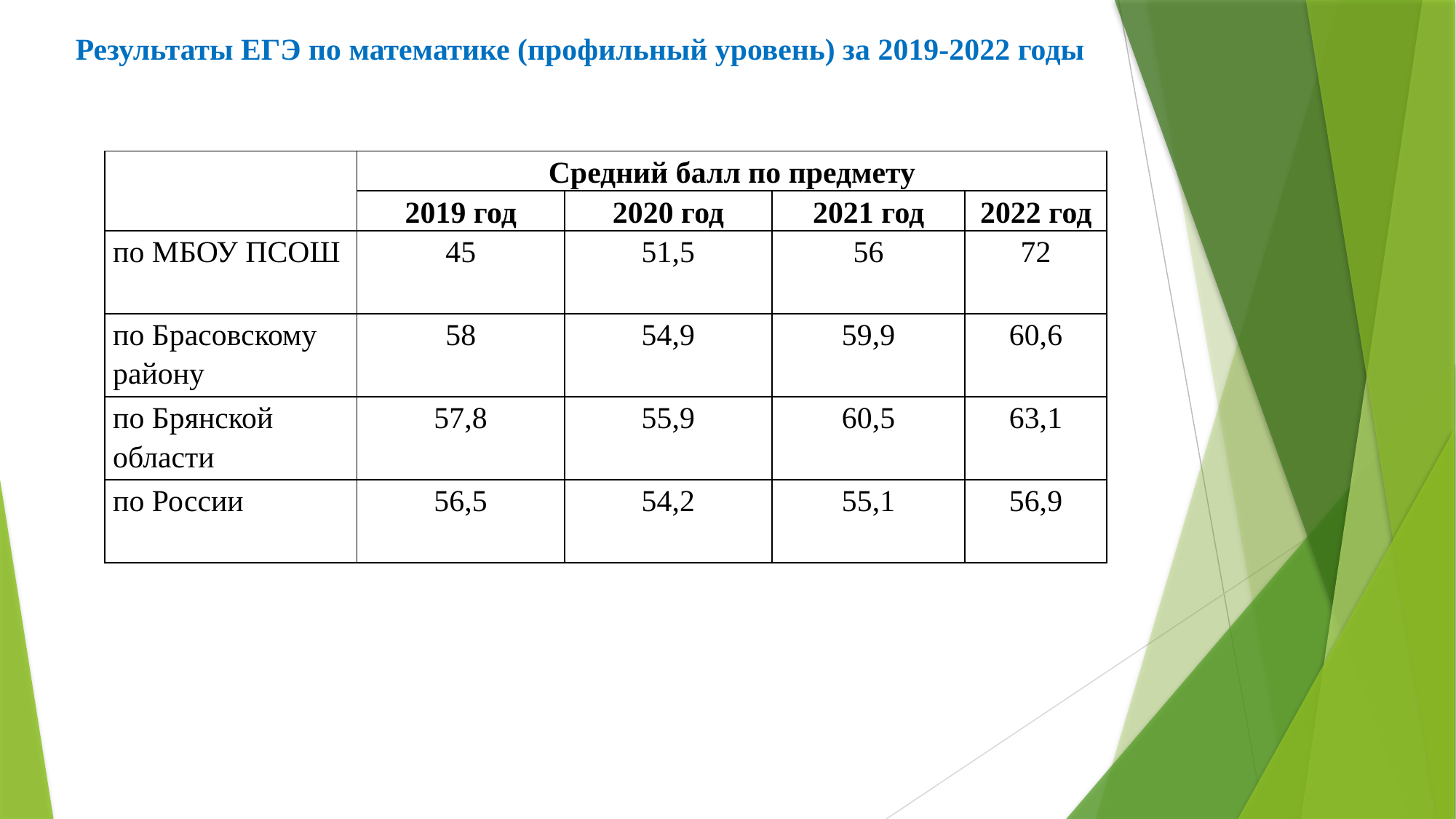

# Результаты ЕГЭ по математике (профильный уровень) за 2019-2022 годы
|  | Средний балл по предмету |  |  |  |
| --- | --- | --- | --- | --- |
|  | 2019 год | 2020 год | 2021 год | 2022 год |
| по МБОУ ПСОШ | 45 | 51,5 | 56 | 72 |
| по Брасовскому району | 58 | 54,9 | 59,9 | 60,6 |
| по Брянской области | 57,8 | 55,9 | 60,5 | 63,1 |
| по России | 56,5 | 54,2 | 55,1 | 56,9 |